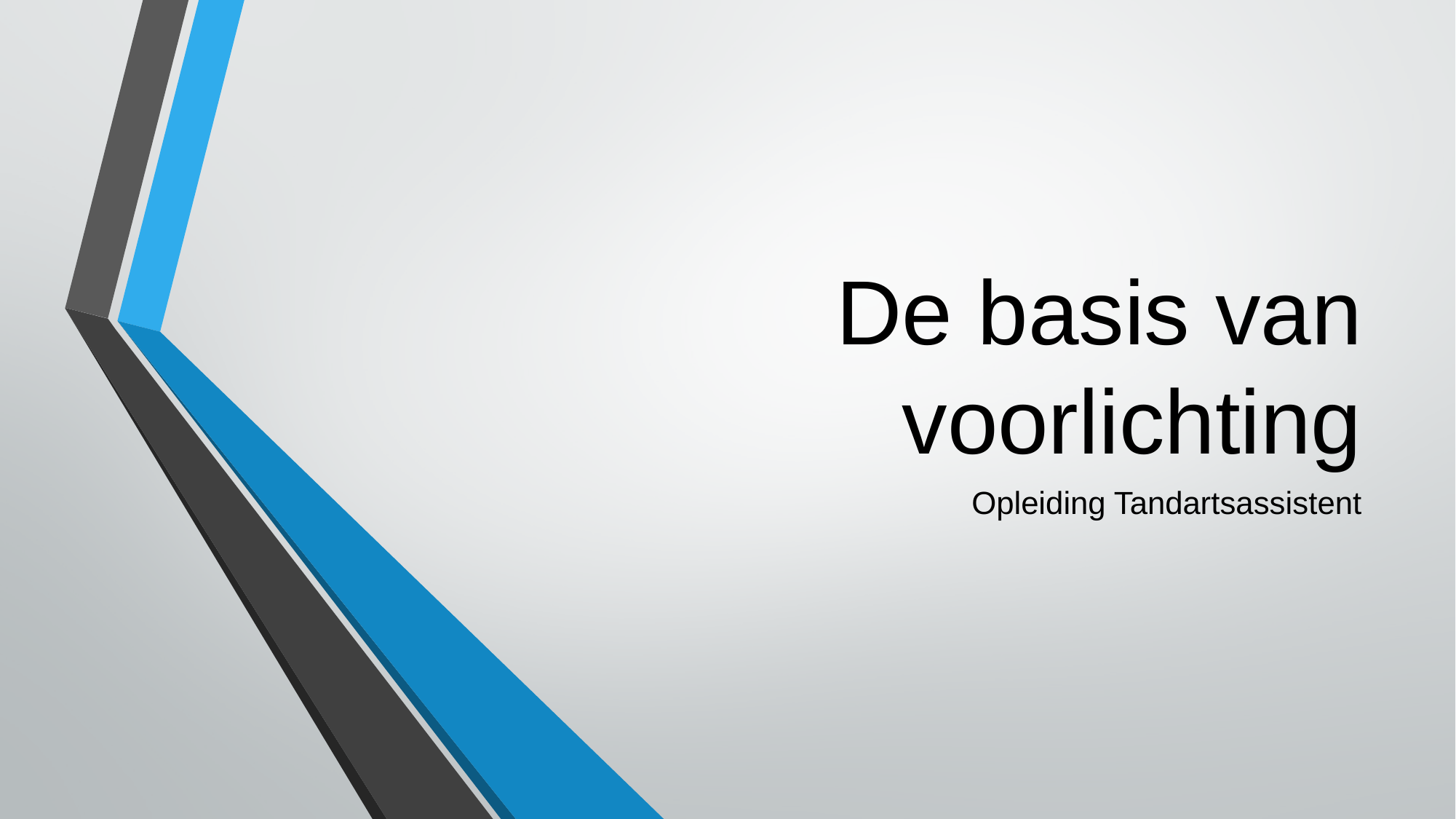

# De basis van voorlichting
Opleiding Tandartsassistent